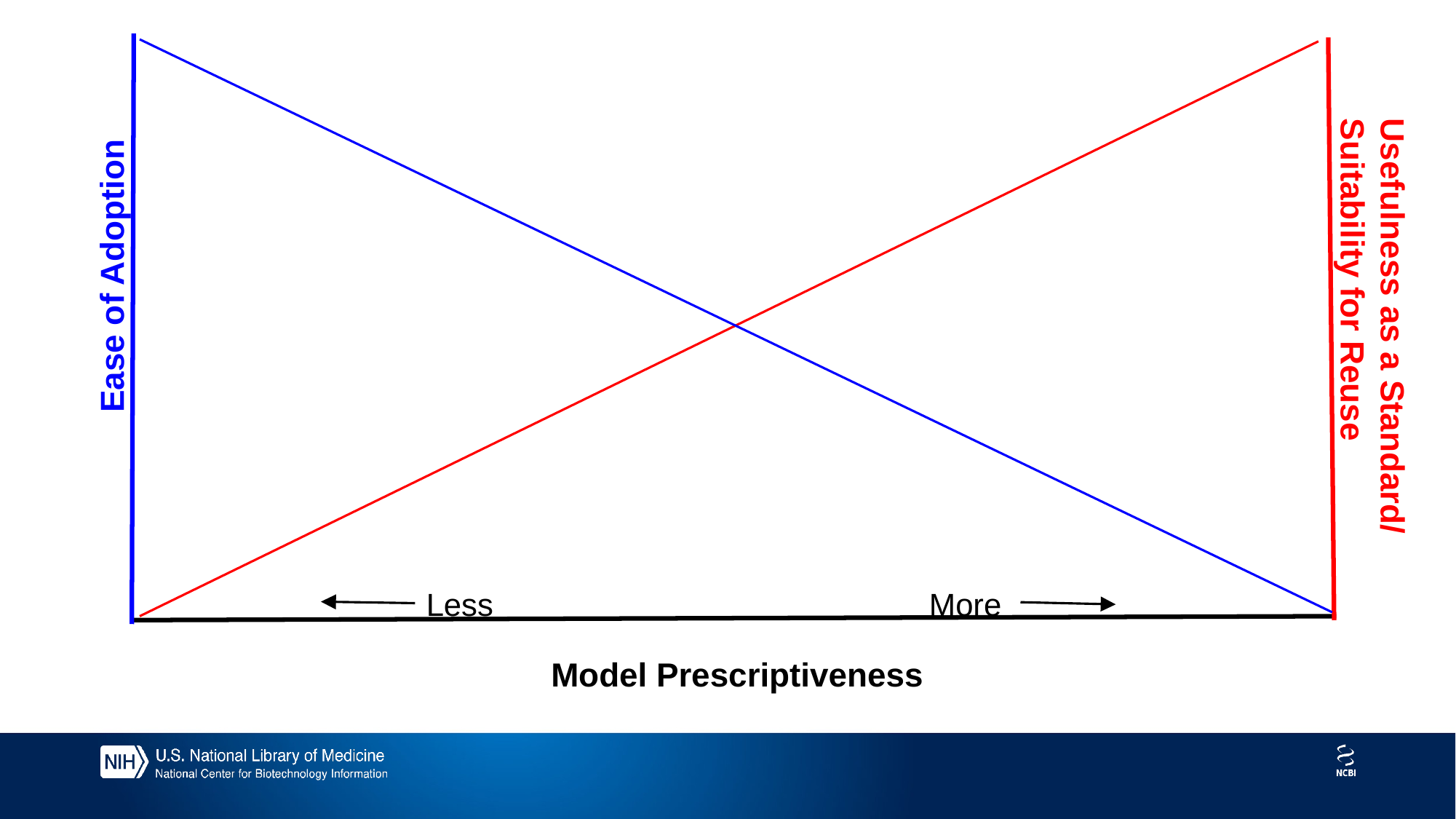

Ease of Adoption
Usefulness as a Standard/
Suitability for Reuse
Less                                                 More
Model Prescriptiveness